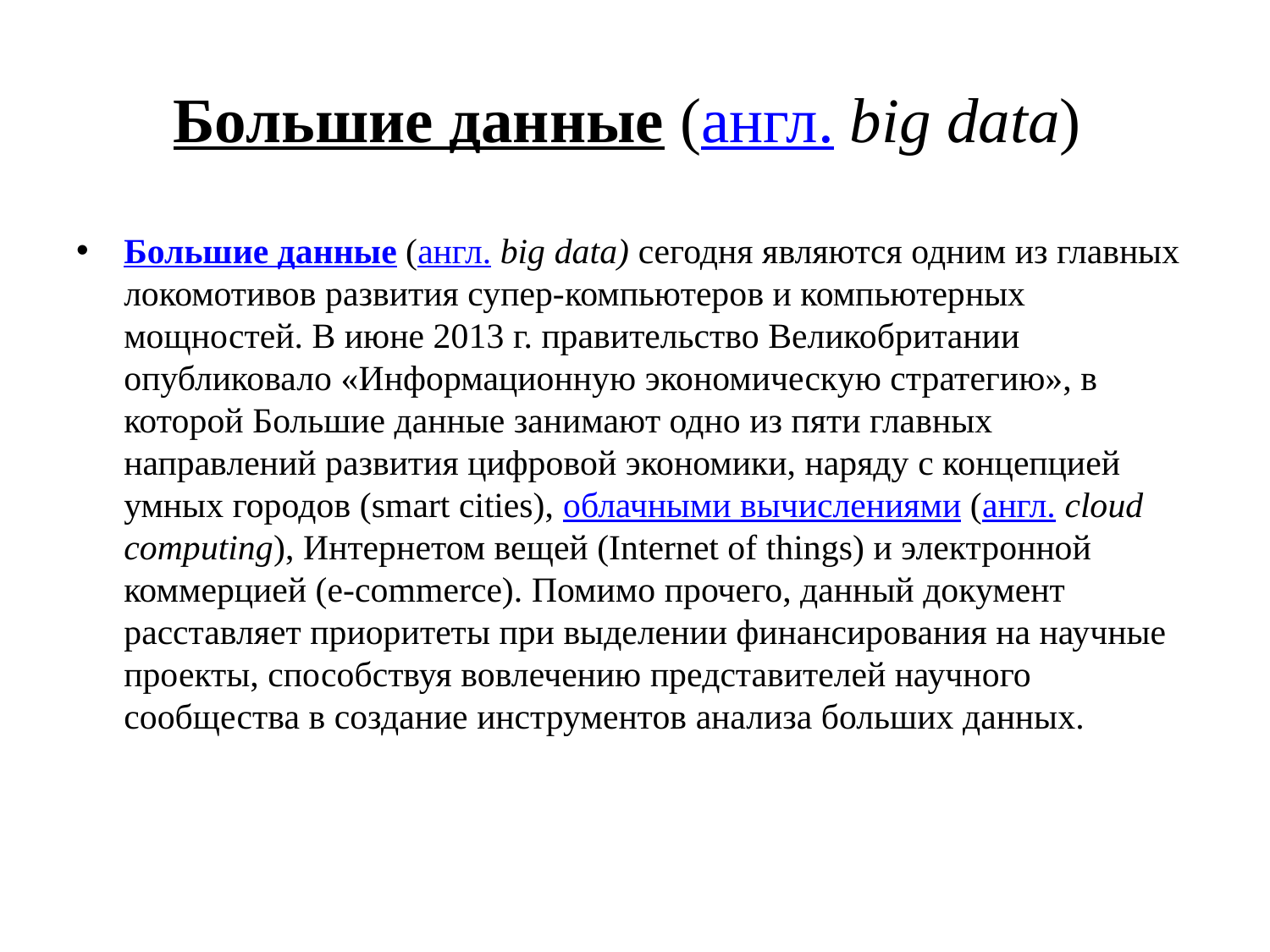

# Большие данные (англ. big data)
Большие данные (англ. big data) сегодня являются одним из главных локомотивов развития супер-компьютеров и компьютерных мощностей. В июне 2013 г. правительство Великобритании опубликовало «Информационную экономическую стратегию», в которой Большие данные занимают одно из пяти главных направлений развития цифровой экономики, наряду с концепцией умных городов (smart cities), облачными вычислениями (англ. cloud computing), Интернетом вещей (Internet of things) и электронной коммерцией (e-commerce). Помимо прочего, данный документ расставляет приоритеты при выделении финансирования на научные проекты, способствуя вовлечению представителей научного сообщества в создание инструментов анализа больших данных.